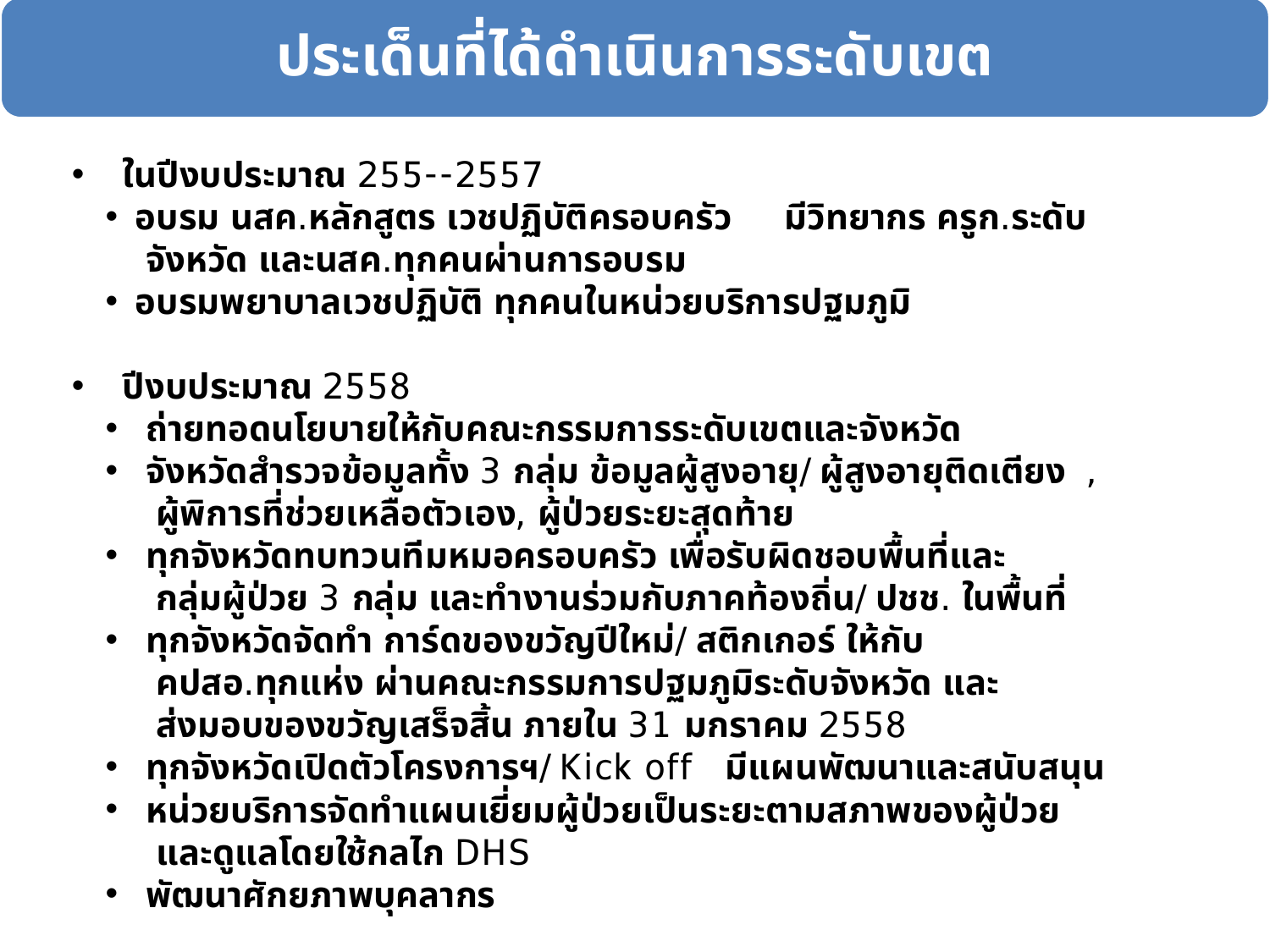

ประเด็นที่ได้ดำเนินการระดับเขต
  ในปีงบประมาณ 255--2557
อบรม นสค.หลักสูตร เวชปฏิบัติครอบครัว     มีวิทยากร ครูก.ระดับ
 จังหวัด และนสค.ทุกคนผ่านการอบรม
อบรมพยาบาลเวชปฏิบัติ ทุกคนในหน่วยบริการปฐมภูมิ

  ปีงบประมาณ 2558
 ถ่ายทอดนโยบายให้กับคณะกรรมการระดับเขตและจังหวัด
 จังหวัดสำรวจข้อมูลทั้ง 3 กลุ่ม ข้อมูลผู้สูงอายุ/ผู้สูงอายุติดเตียง  ,
  ผู้พิการที่ช่วยเหลือตัวเอง, ผู้ป่วยระยะสุดท้าย
 ทุกจังหวัดทบทวนทีมหมอครอบครัว เพื่อรับผิดชอบพื้นที่และ
  กลุ่มผู้ป่วย 3 กลุ่ม และทำงานร่วมกับภาคท้องถิ่น/ปชช. ในพื้นที่
 ทุกจังหวัดจัดทำ การ์ดของขวัญปีใหม่/สติกเกอร์ ให้กับ
  คปสอ.ทุกแห่ง ผ่านคณะกรรมการปฐมภูมิระดับจังหวัด และ
  ส่งมอบของขวัญเสร็จสิ้น ภายใน 31 มกราคม 2558
 ทุกจังหวัดเปิดตัวโครงการฯ/Kick off   มีแผนพัฒนาและสนับสนุน
 หน่วยบริการจัดทำแผนเยี่ยมผู้ป่วยเป็นระยะตามสภาพของผู้ป่วย
  และดูแลโดยใช้กลไก DHS
 พัฒนาศักยภาพบุคลากร